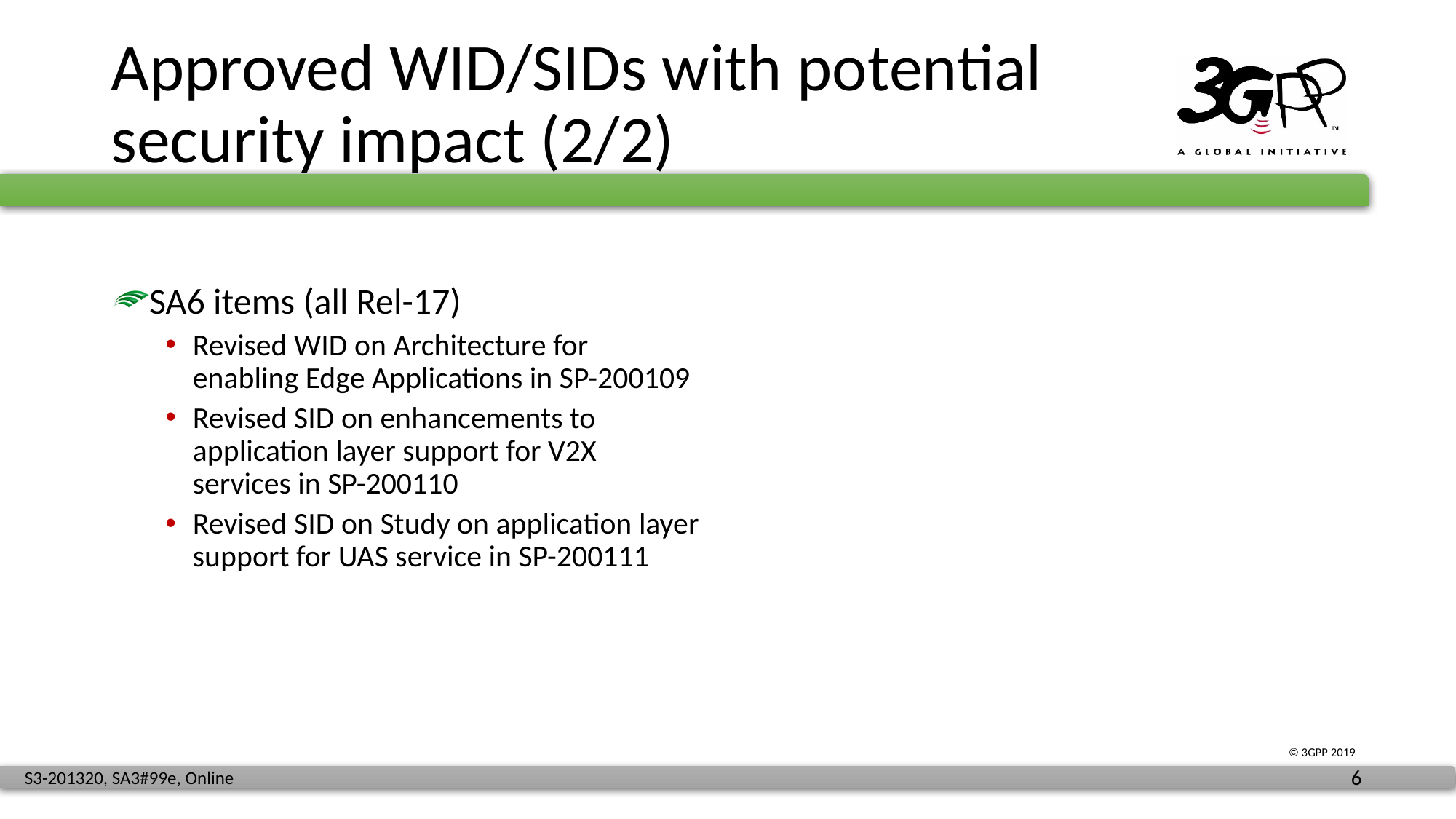

# Approved WID/SIDs with potential security impact (2/2)

SA6 items (all Rel-17)
Revised WID on Architecture for enabling Edge Applications in SP-200109
Revised SID on enhancements to application layer support for V2X services in SP-200110
Revised SID on Study on application layer support for UAS service in SP-200111